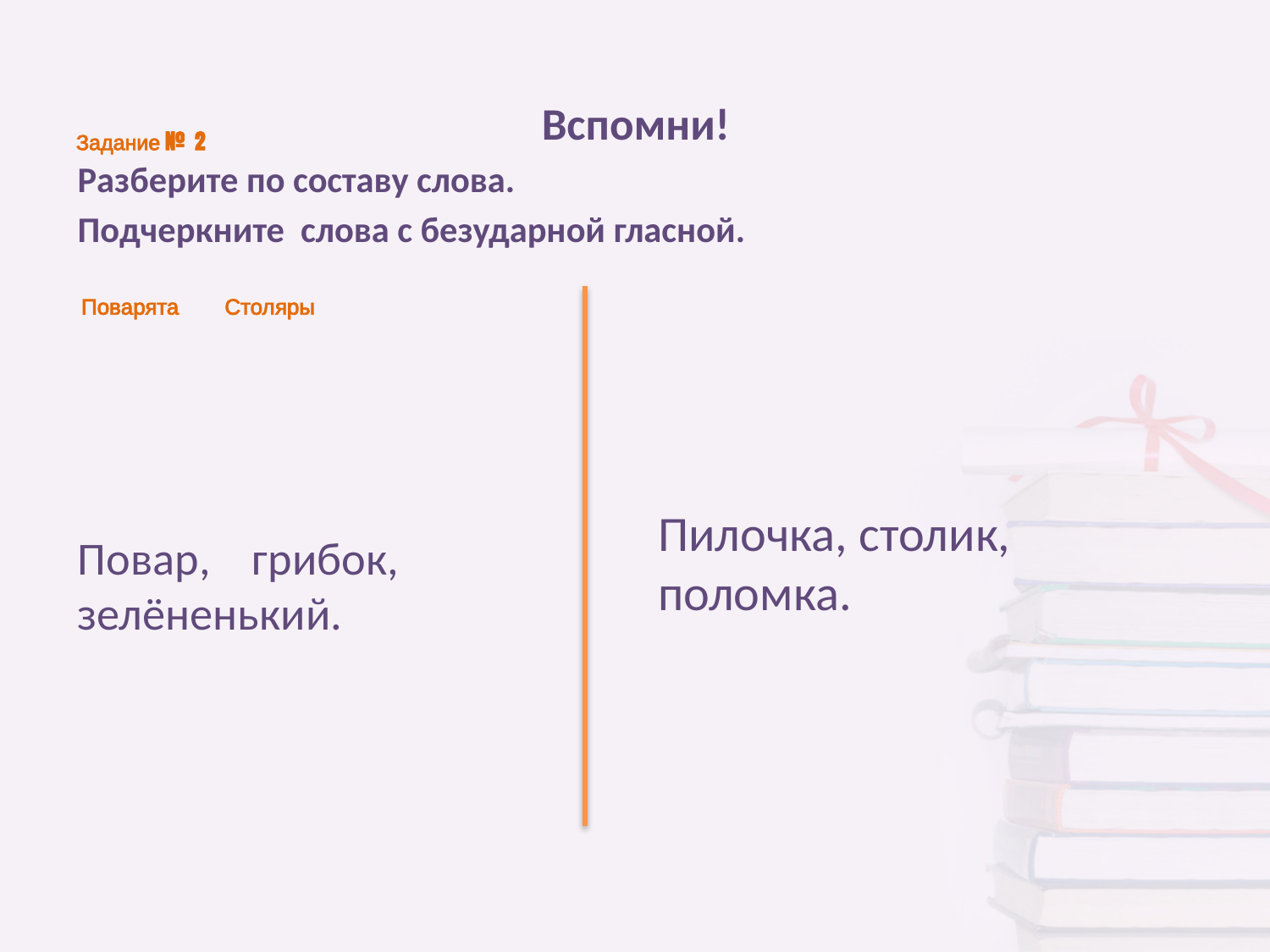

Вспомни!
Разберите по составу слова.
Подчеркните  слова с безударной гласной.
# Задание №  2 Поварята				Столяры

Повар,    грибок,  зелёненький.
Пилочка, столик, поломка.